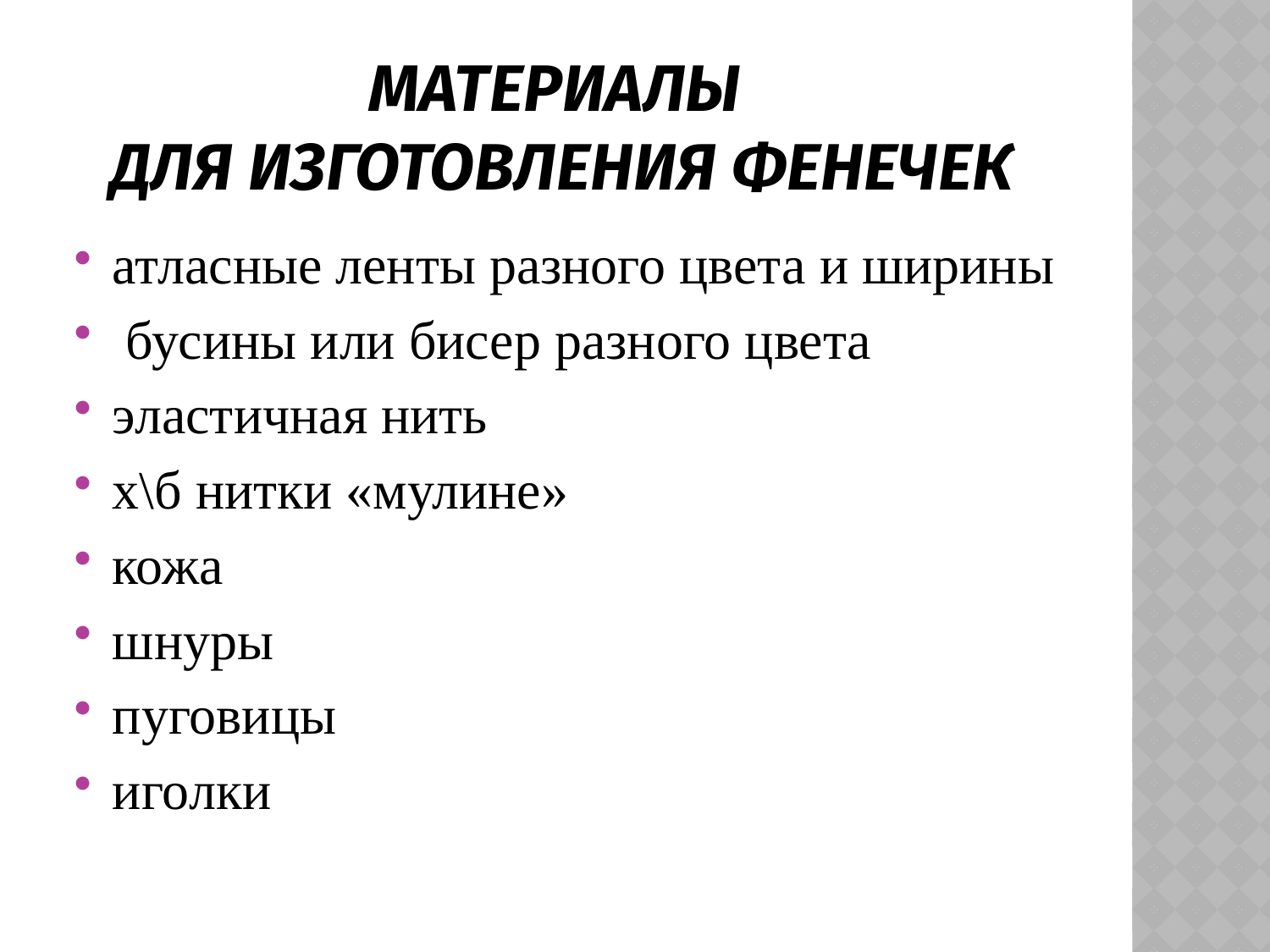

# Материалы для изготовления фенечек
атласные ленты разного цвета и ширины
 бусины или бисер разного цвета
эластичная нить
х\б нитки «мулине»
кожа
шнуры
пуговицы
иголки